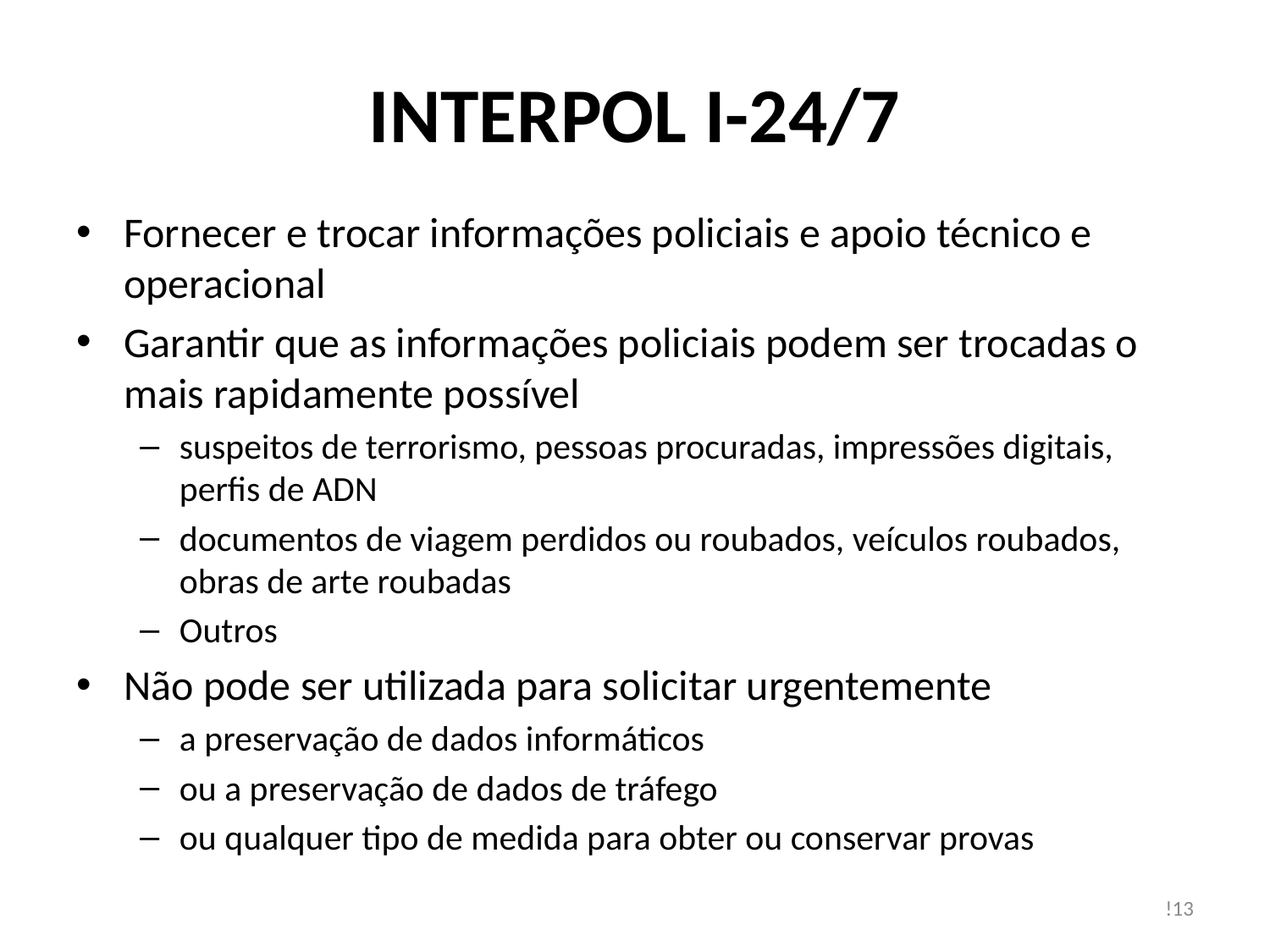

# INTERPOL I-24/7
Fornecer e trocar informações policiais e apoio técnico e operacional
Garantir que as informações policiais podem ser trocadas o mais rapidamente possível
suspeitos de terrorismo, pessoas procuradas, impressões digitais, perfis de ADN
documentos de viagem perdidos ou roubados, veículos roubados, obras de arte roubadas
Outros
Não pode ser utilizada para solicitar urgentemente
a preservação de dados informáticos
ou a preservação de dados de tráfego
ou qualquer tipo de medida para obter ou conservar provas
!13